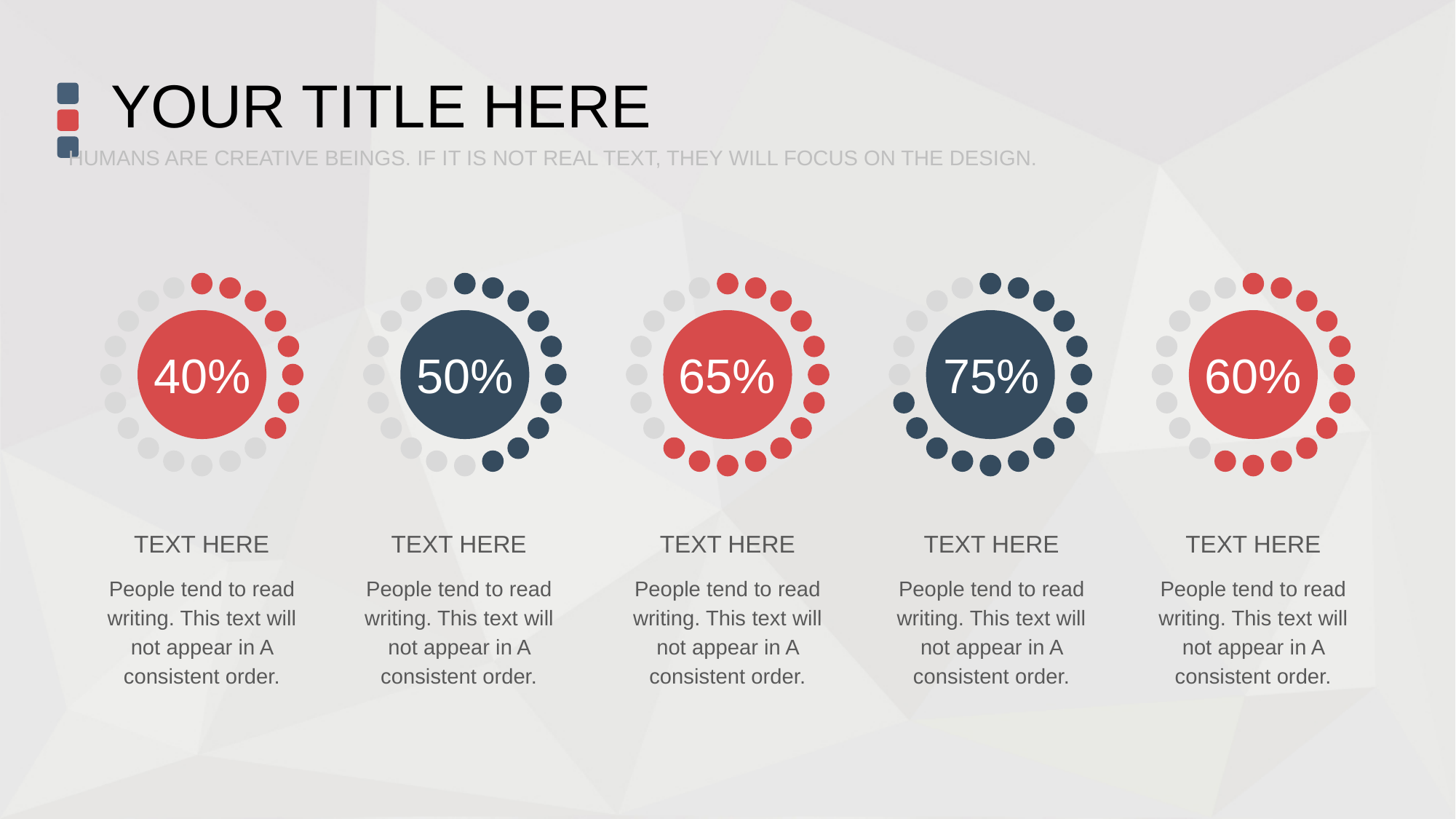

YOUR TITLE HERE
HUMANS ARE CREATIVE BEINGS. IF IT IS NOT REAL TEXT, THEY WILL FOCUS ON THE DESIGN.

40%
50%
65%
75%
60%

TEXT HERE
TEXT HERE
TEXT HERE
TEXT HERE
TEXT HERE
People tend to read writing. This text will not appear in A consistent order.
People tend to read writing. This text will not appear in A consistent order.
People tend to read writing. This text will not appear in A consistent order.
People tend to read writing. This text will not appear in A consistent order.
People tend to read writing. This text will not appear in A consistent order.